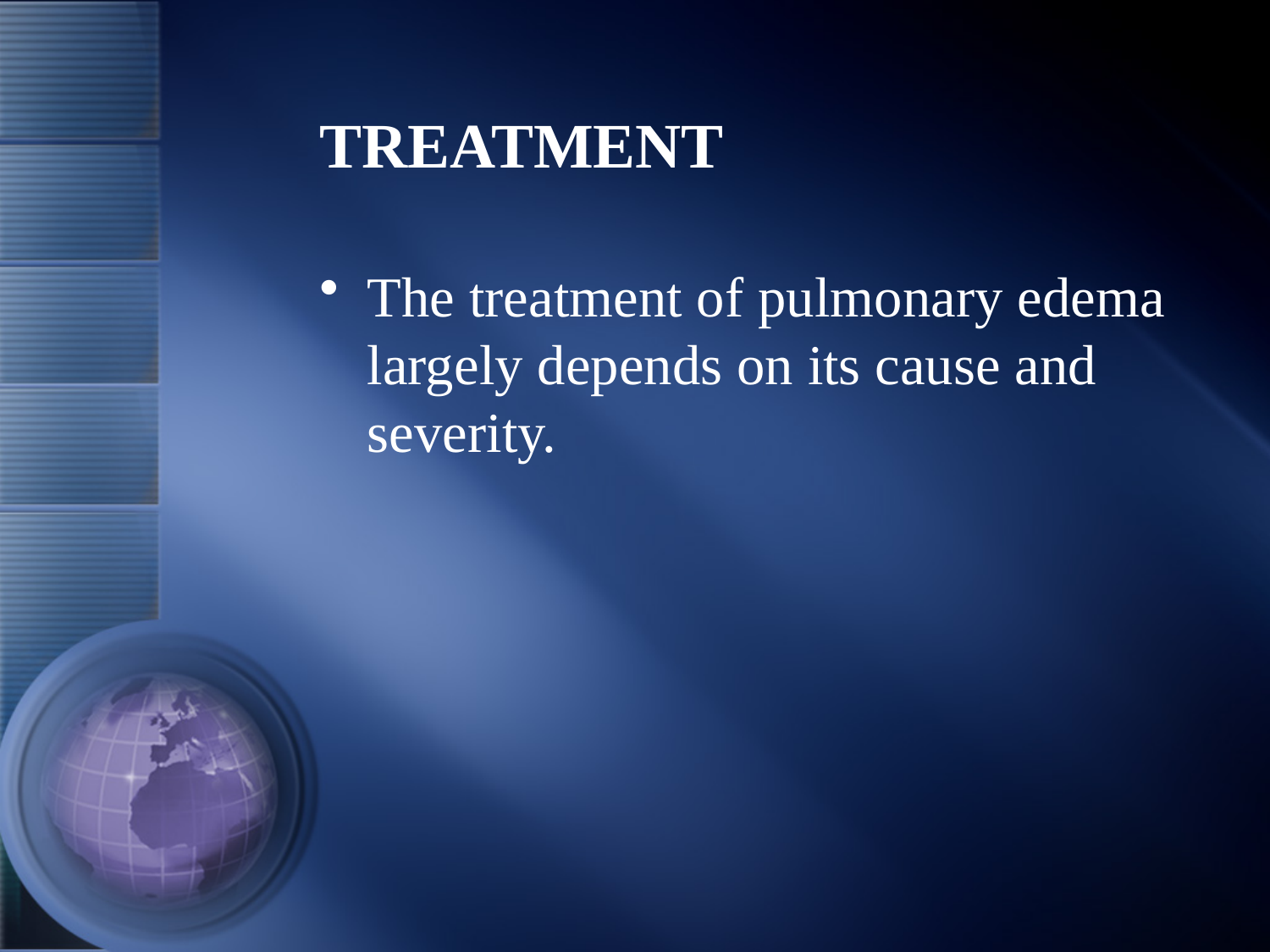

# TREATMENT
The treatment of pulmonary edema largely depends on its cause and severity.